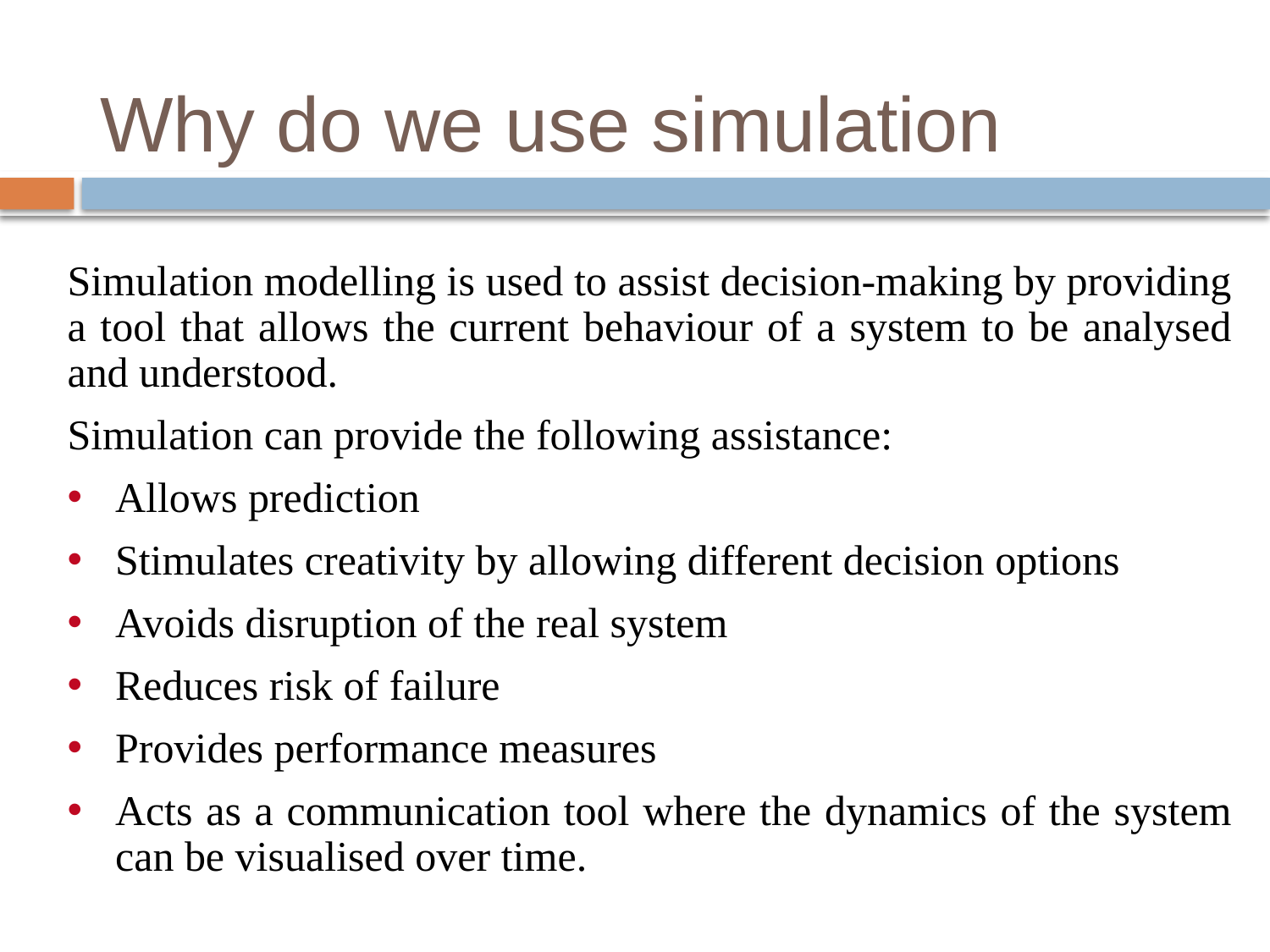

# Why do we use simulation
Simulation modelling is used to assist decision-making by providing a tool that allows the current behaviour of a system to be analysed and understood.
Simulation can provide the following assistance:
Allows prediction
Stimulates creativity by allowing different decision options
Avoids disruption of the real system
Reduces risk of failure
Provides performance measures
Acts as a communication tool where the dynamics of the system can be visualised over time.